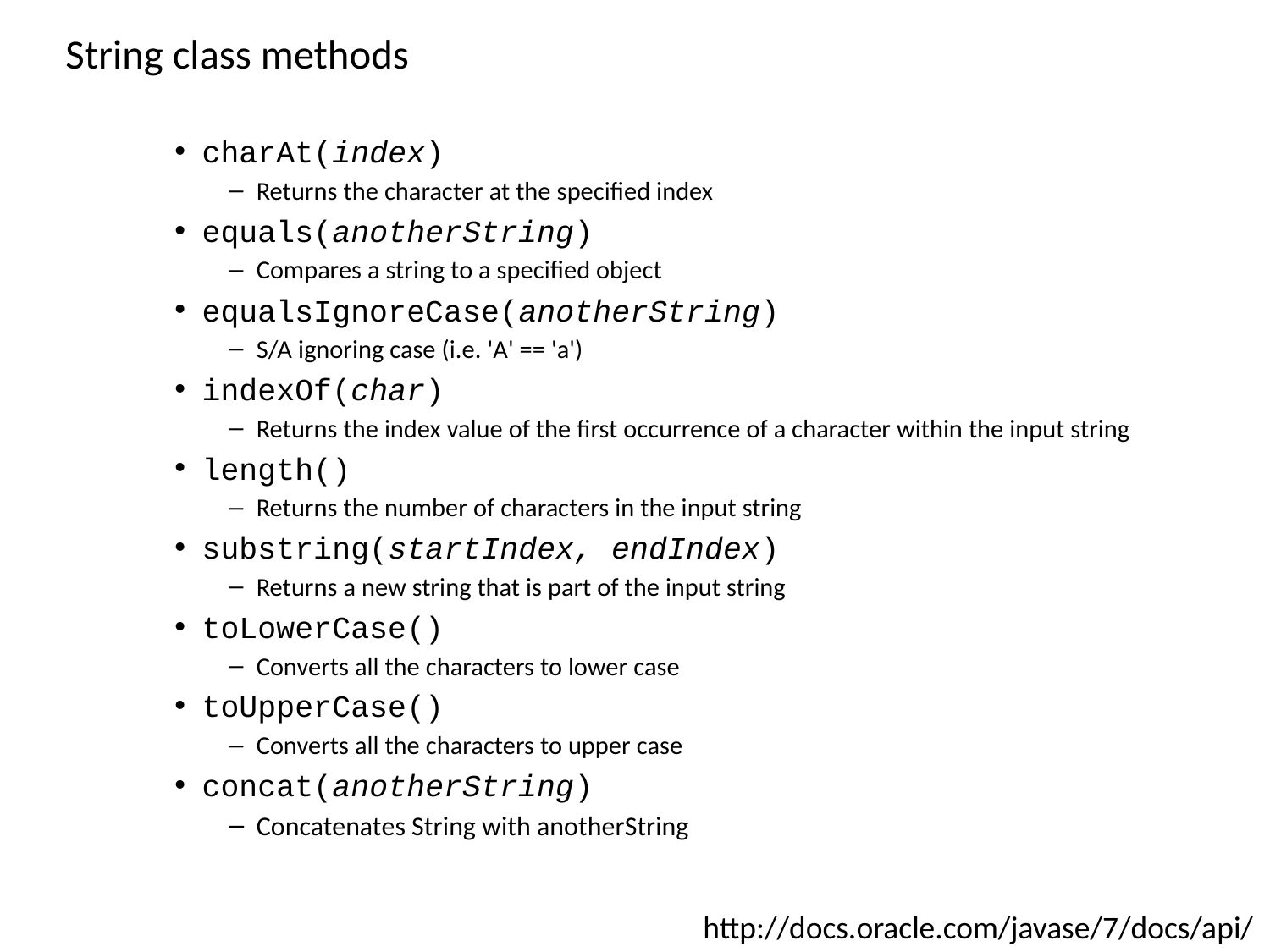

String class methods

charAt(index)
Returns the character at the specified index
equals(anotherString)
Compares a string to a specified object
equalsIgnoreCase(anotherString)
S/A ignoring case (i.e. 'A' == 'a')
indexOf(char)
Returns the index value of the first occurrence of a character within the input string
length()
Returns the number of characters in the input string
substring(startIndex, endIndex)
Returns a new string that is part of the input string
toLowerCase()
Converts all the characters to lower case
toUpperCase()
Converts all the characters to upper case
concat(anotherString)
Concatenates String with anotherString
http://docs.oracle.com/javase/7/docs/api/